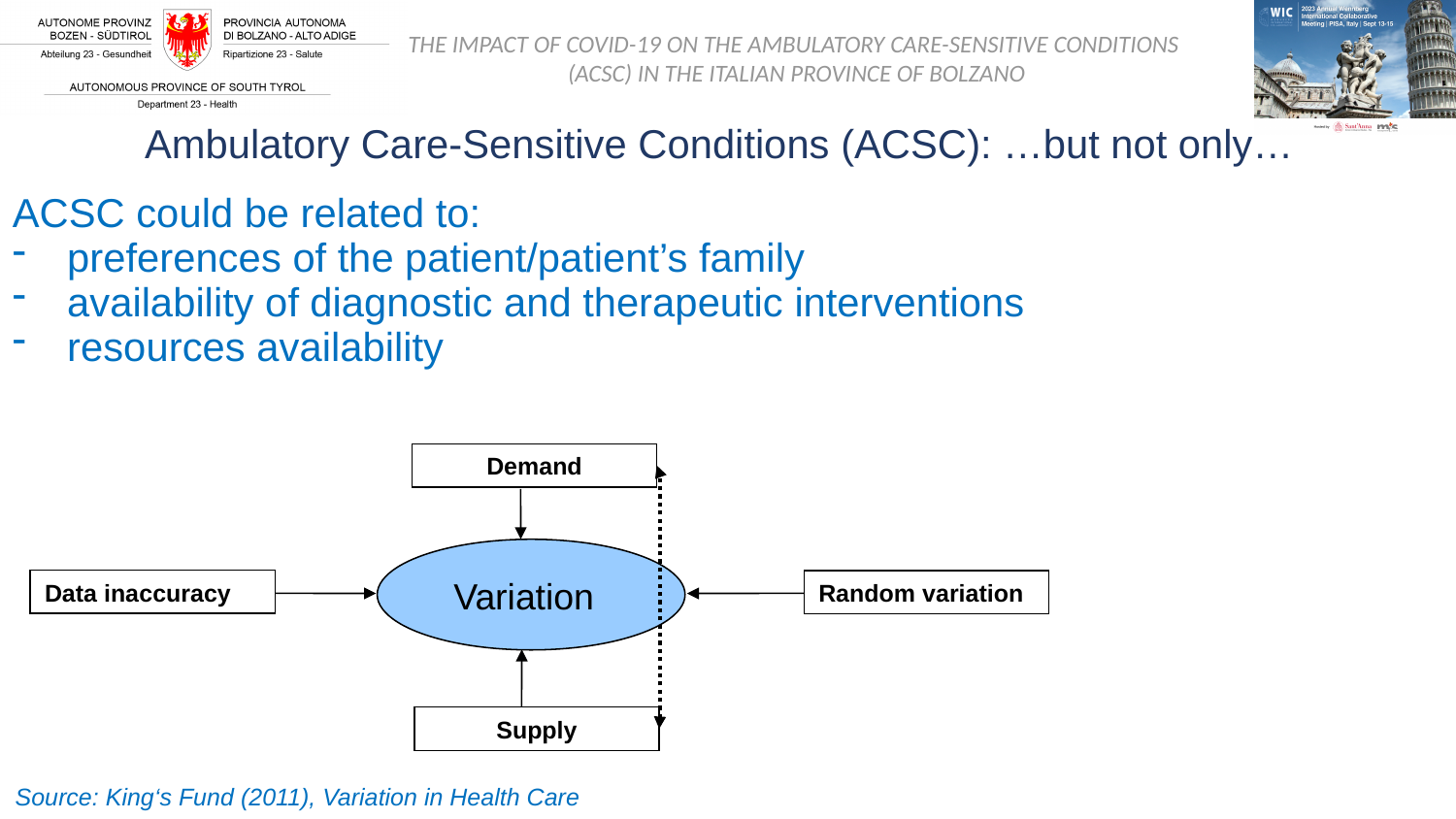

Ambulatory Care-Sensitive Conditions (ACSC): …but not only…
ACSC could be related to:
preferences of the patient/patient’s family
availability of diagnostic and therapeutic interventions
resources availability
Demand

Variation
Data inaccuracy
Random variation

Supply
Source: King‘s Fund (2011), Variation in Health Care
6